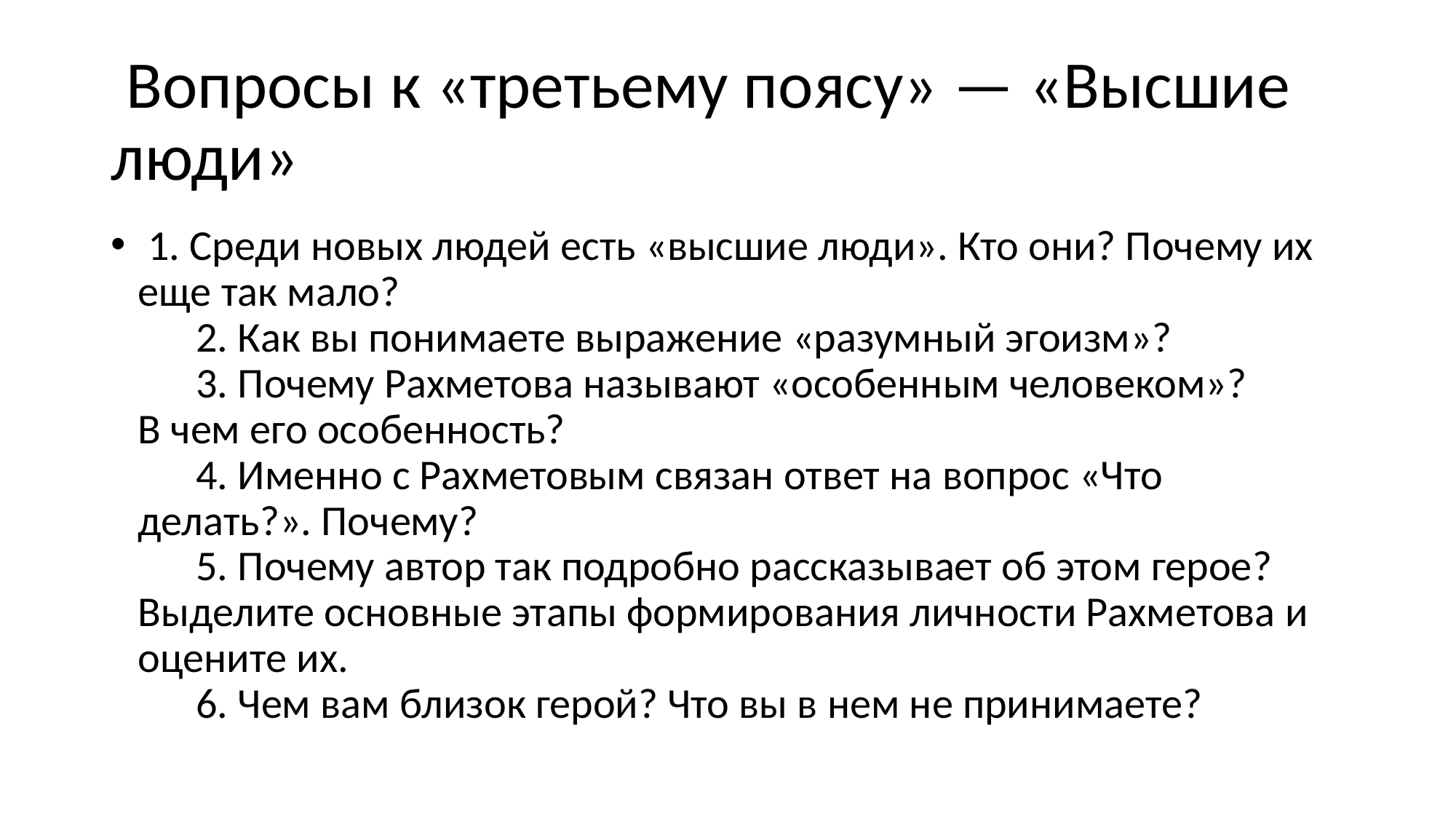

# Вопросы к «третьему поясу» — «Высшие люди»
 1. Среди новых людей есть «высшие люди». Кто они? Почему их еще так мало?
      2. Как вы понимаете выражение «разумный эгоизм»?
      3. Почему Рахметова называют «особенным человеком»? В чем его особенность?
      4. Именно с Рахметовым связан ответ на вопрос «Что делать?». Почему?
      5. Почему автор так подробно рассказывает об этом герое? Выделите основные этапы формирования личности Рахметова и оцените их.
      6. Чем вам близок герой? Что вы в нем не принимаете?